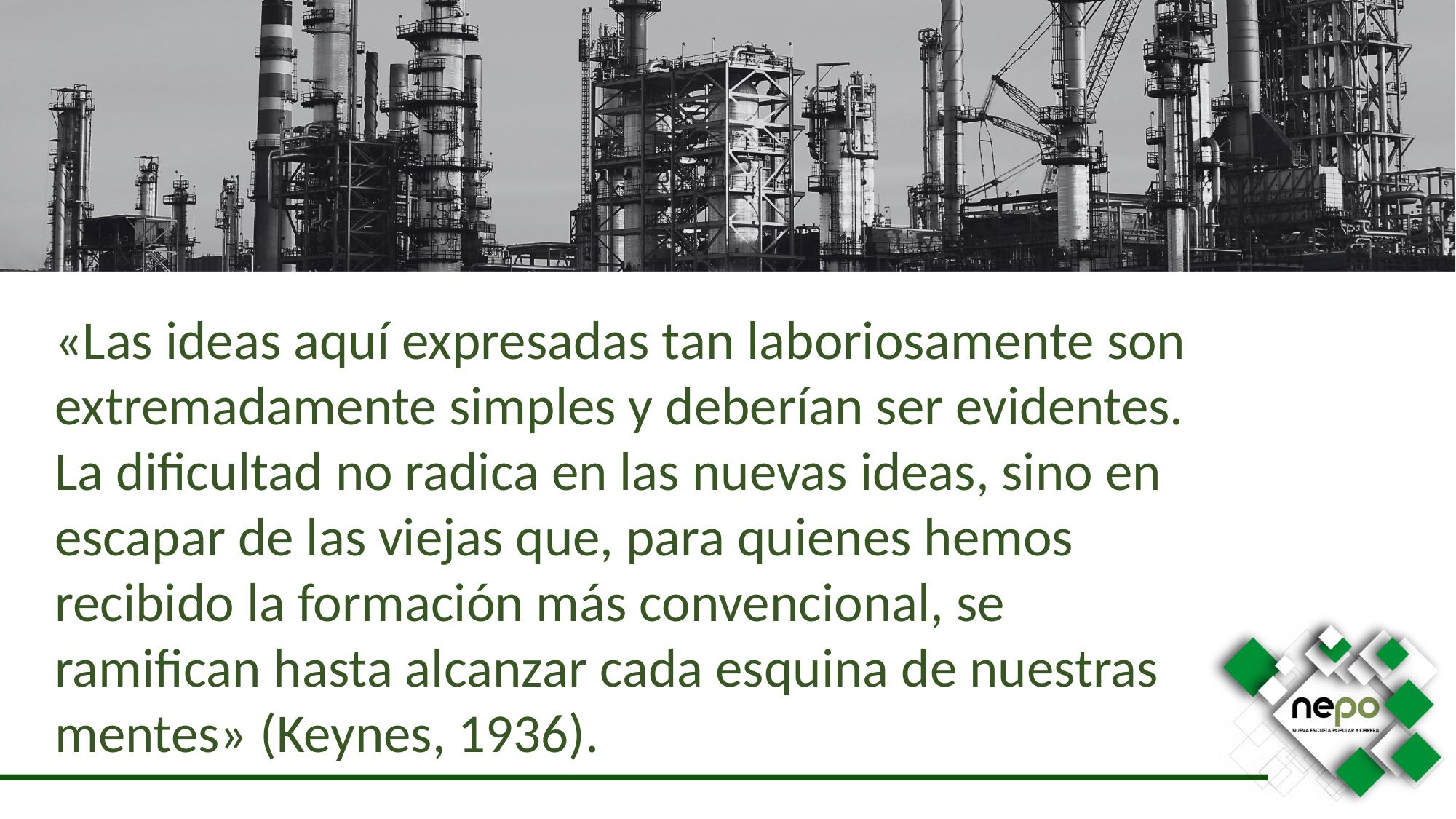

«Las ideas aquí expresadas tan laboriosamente son extremadamente simples y deberían ser evidentes. La dificultad no radica en las nuevas ideas, sino en escapar de las viejas que, para quienes hemos recibido la formación más convencional, se ramifican hasta alcanzar cada esquina de nuestras mentes» (Keynes, 1936).